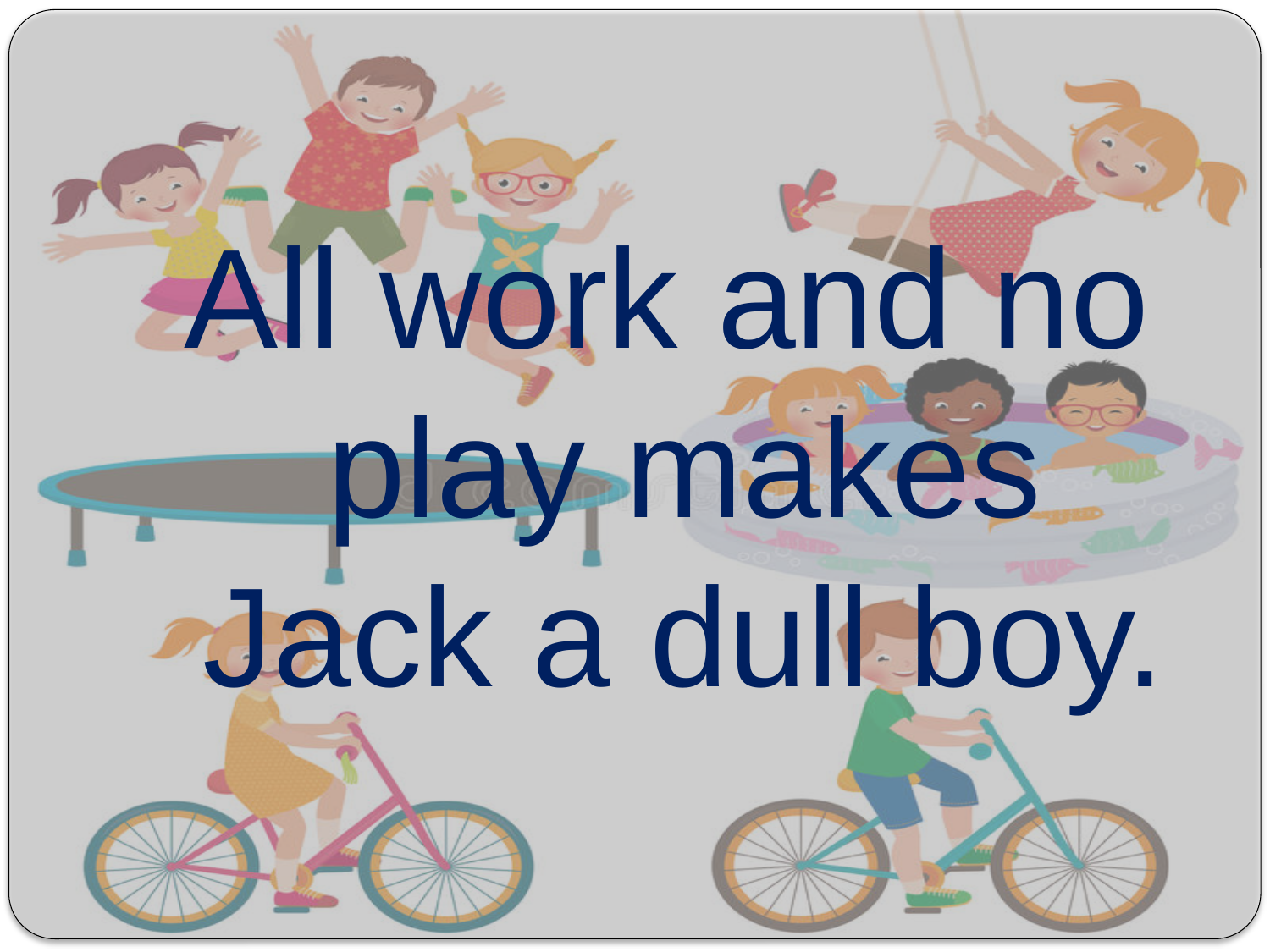

#
All work and no play makes Jack a dull boy.